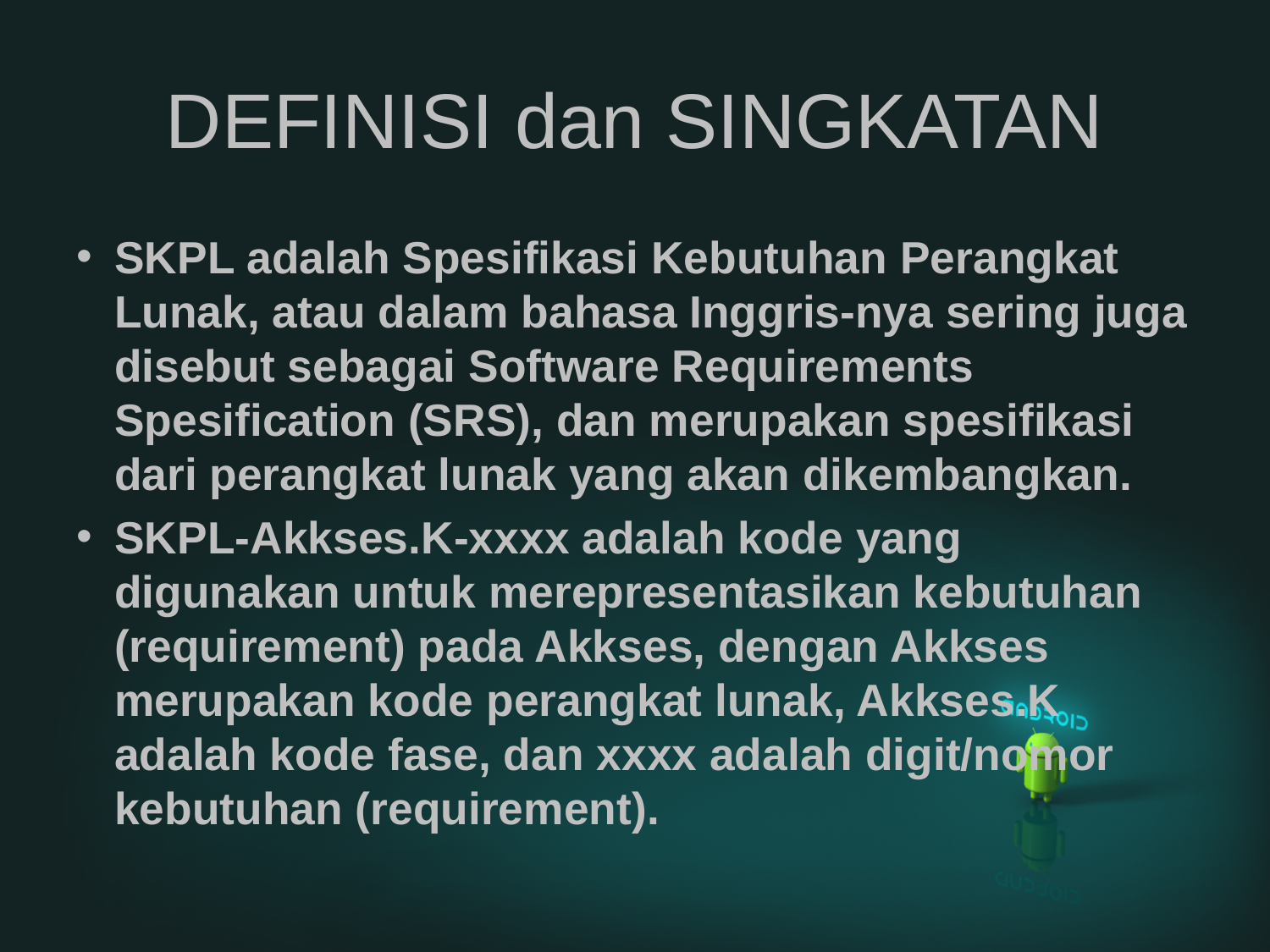

# DEFINISI dan SINGKATAN
SKPL adalah Spesifikasi Kebutuhan Perangkat Lunak, atau dalam bahasa Inggris-nya sering juga disebut sebagai Software Requirements Spesification (SRS), dan merupakan spesifikasi dari perangkat lunak yang akan dikembangkan.
SKPL-Akkses.K-xxxx adalah kode yang digunakan untuk merepresentasikan kebutuhan (requirement) pada Akkses, dengan Akkses merupakan kode perangkat lunak, Akkses.K adalah kode fase, dan xxxx adalah digit/nomor kebutuhan (requirement).